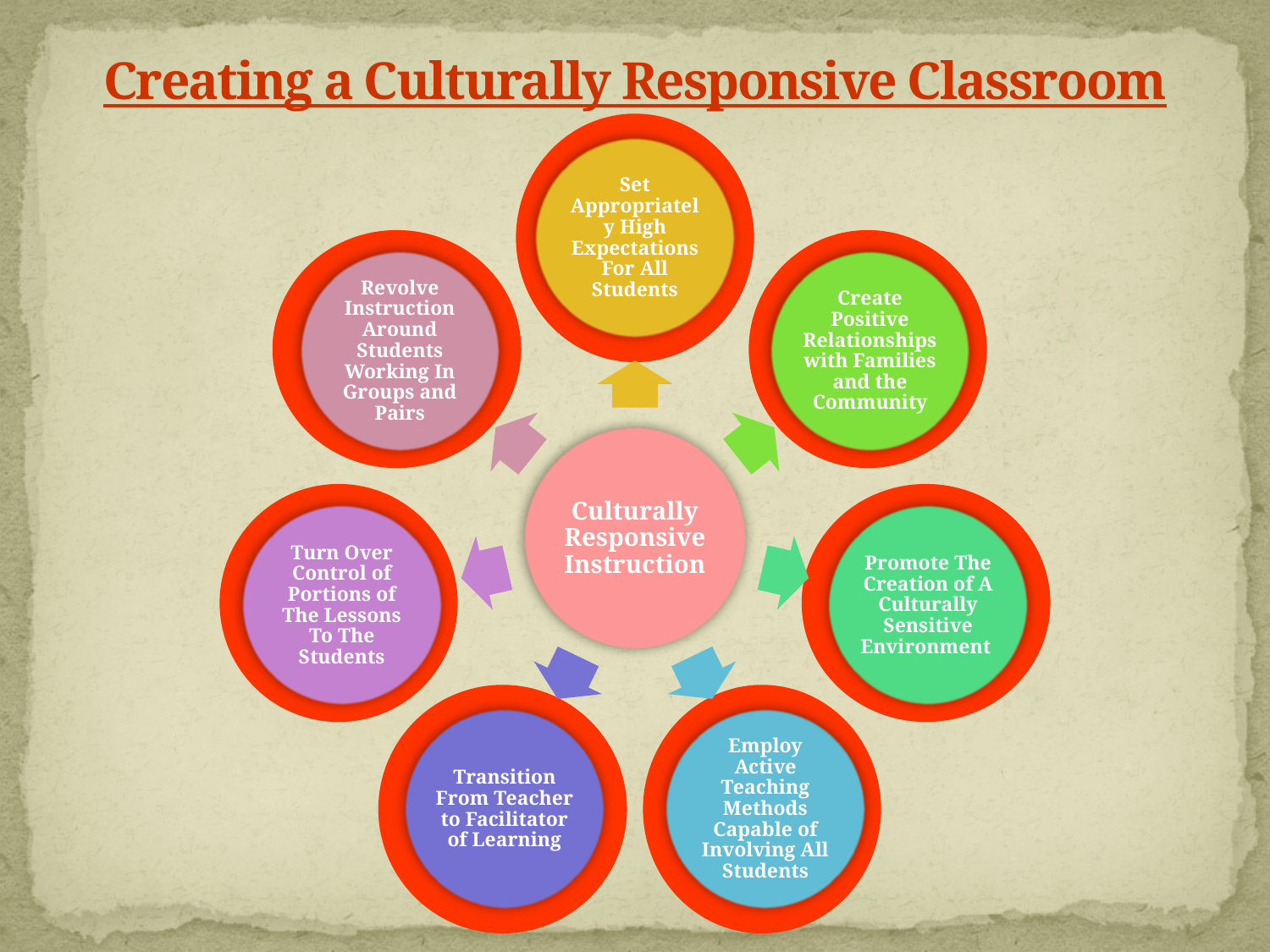

# Creating a Culturally Responsive Classroom

Culturally Responsive Instruction

Set Appropriately High Expectations For All Students

Create Positive Relationships with Families and the Community

Promote The Creation of A Culturally Sensitive Environment

Employ Active Teaching Methods Capable of Involving All Students

Transition From Teacher to Facilitator of Learning

Turn Over Control of Portions of The Lessons To The Students

Revolve Instruction Around Students Working In Groups and Pairs